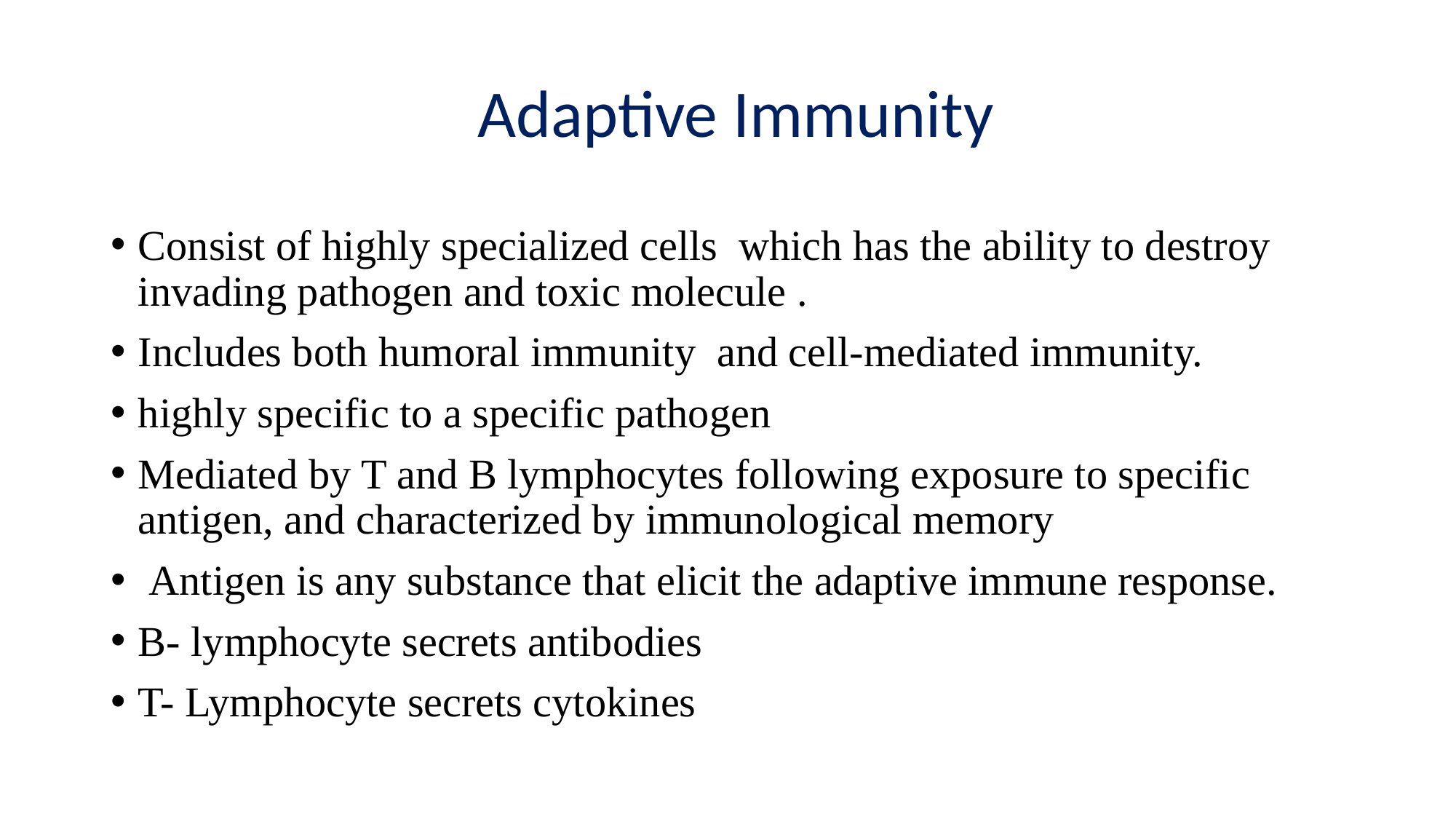

# Adaptive Immunity
Consist of highly specialized cells  which has the ability to destroy invading pathogen and toxic molecule .
Includes both humoral immunity  and cell-mediated immunity.
highly specific to a specific pathogen
Mediated by T and B lymphocytes following exposure to specific antigen, and characterized by immunological memory
 Antigen is any substance that elicit the adaptive immune response.
B- lymphocyte secrets antibodies
T- Lymphocyte secrets cytokines